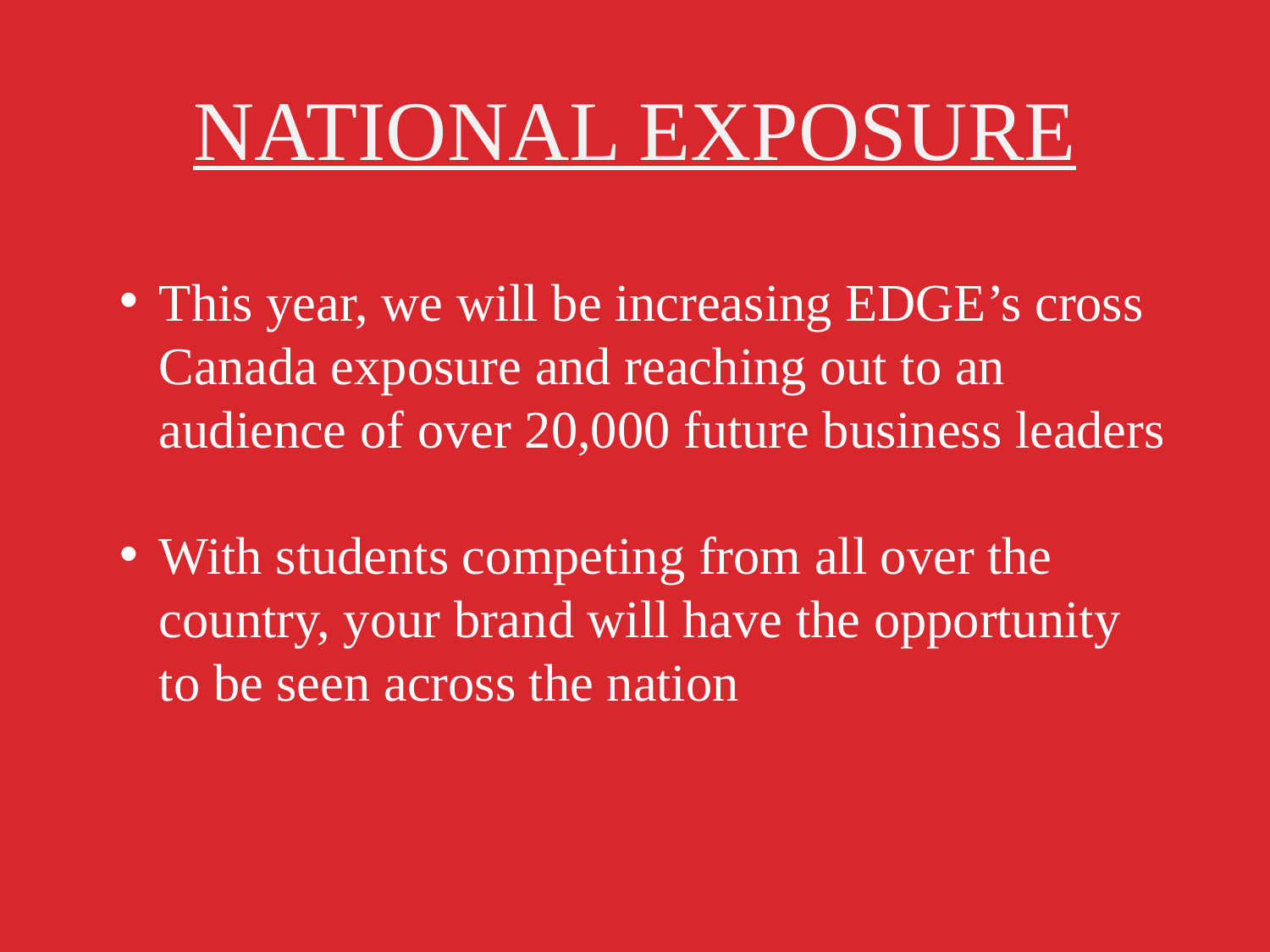

NATIONAL EXPOSURE

This year, we will be increasing EDGE’s cross Canada exposure and reaching out to an audience of over 20,000 future business leaders

With students competing from all over the country, your brand will have the opportunity to be seen across the nation